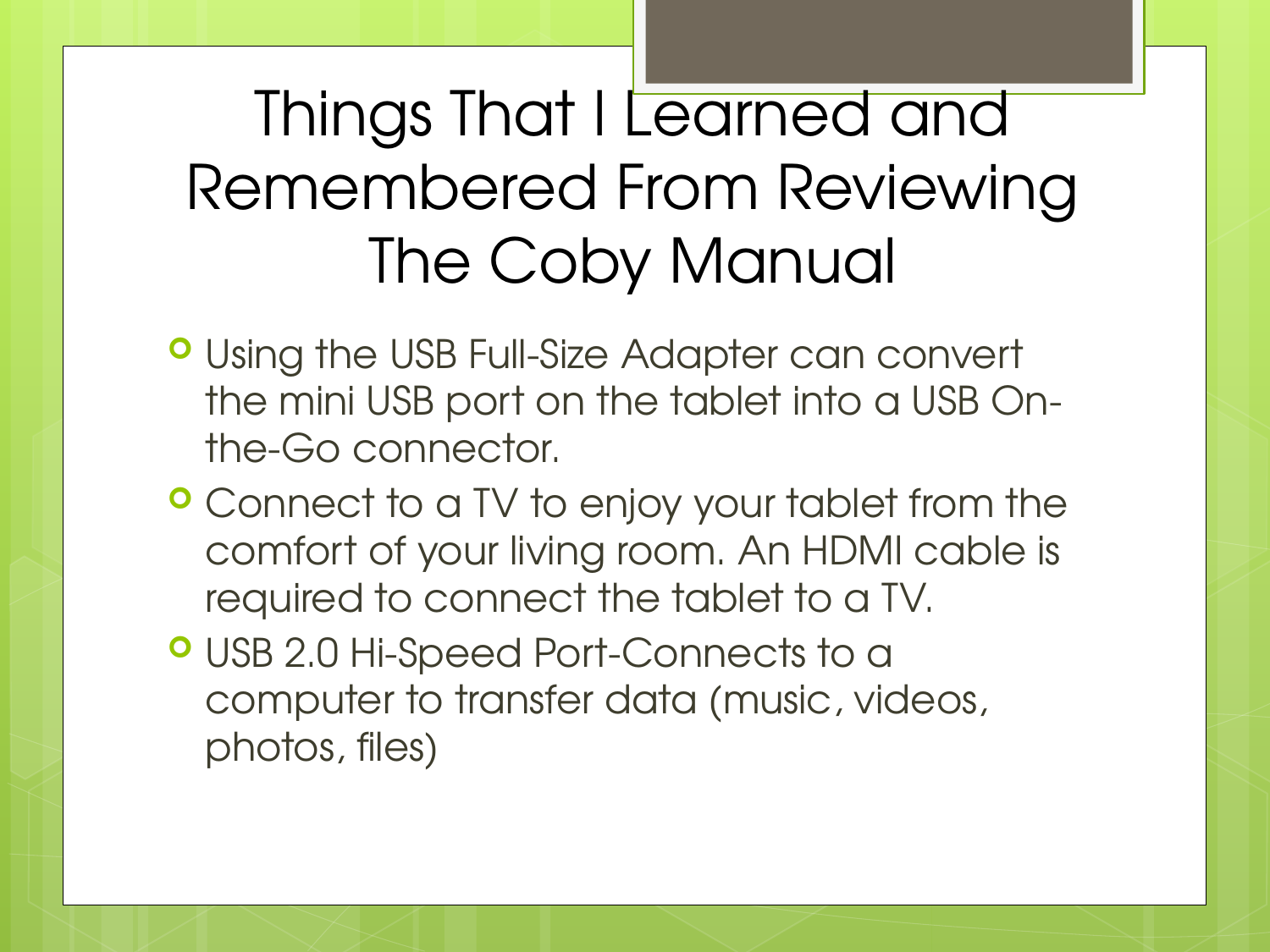

# Things That I Learned and Remembered From Reviewing The Coby Manual
Using the USB Full-Size Adapter can convert the mini USB port on the tablet into a USB On-the-Go connector.
Connect to a TV to enjoy your tablet from the comfort of your living room. An HDMI cable is required to connect the tablet to a TV.
USB 2.0 Hi-Speed Port-Connects to a computer to transfer data (music, videos, photos, files)